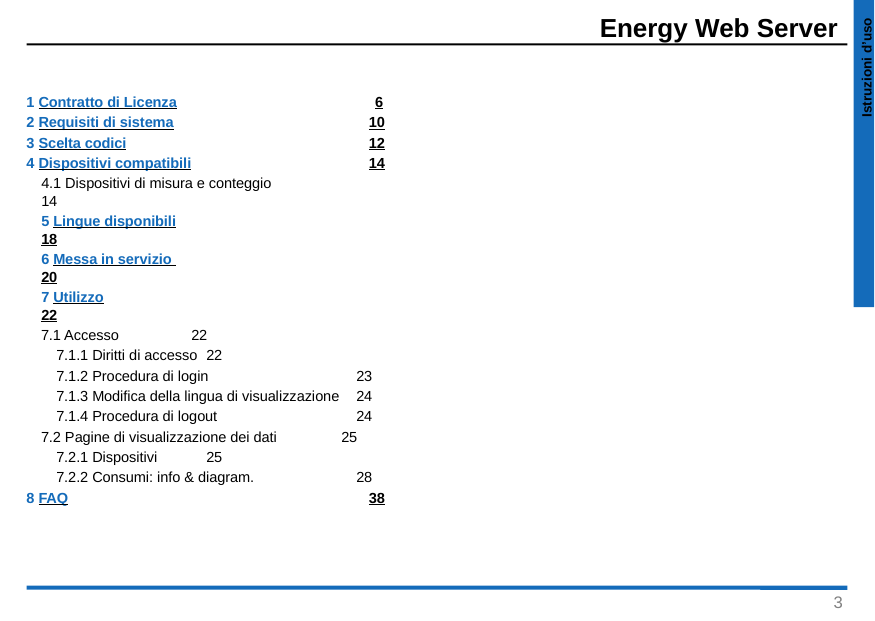

1 Contratto di Licenza	6
2 Requisiti di sistema	10
3 Scelta codici	12
4 Dispositivi compatibili	14
4.1 Dispositivi di misura e conteggio	14
5 Lingue disponibili	18
6 Messa in servizio 	20
7 Utilizzo	22
7.1 Accesso	22
	7.1.1 Diritti di accesso	22
	7.1.2 Procedura di login 	23
	7.1.3 Modifica della lingua di visualizzazione	24
	7.1.4 Procedura di logout	24
7.2 Pagine di visualizzazione dei dati 	25
	7.2.1 Dispositivi	25
	7.2.2 Consumi: info & diagram. 	28
8 FAQ	38